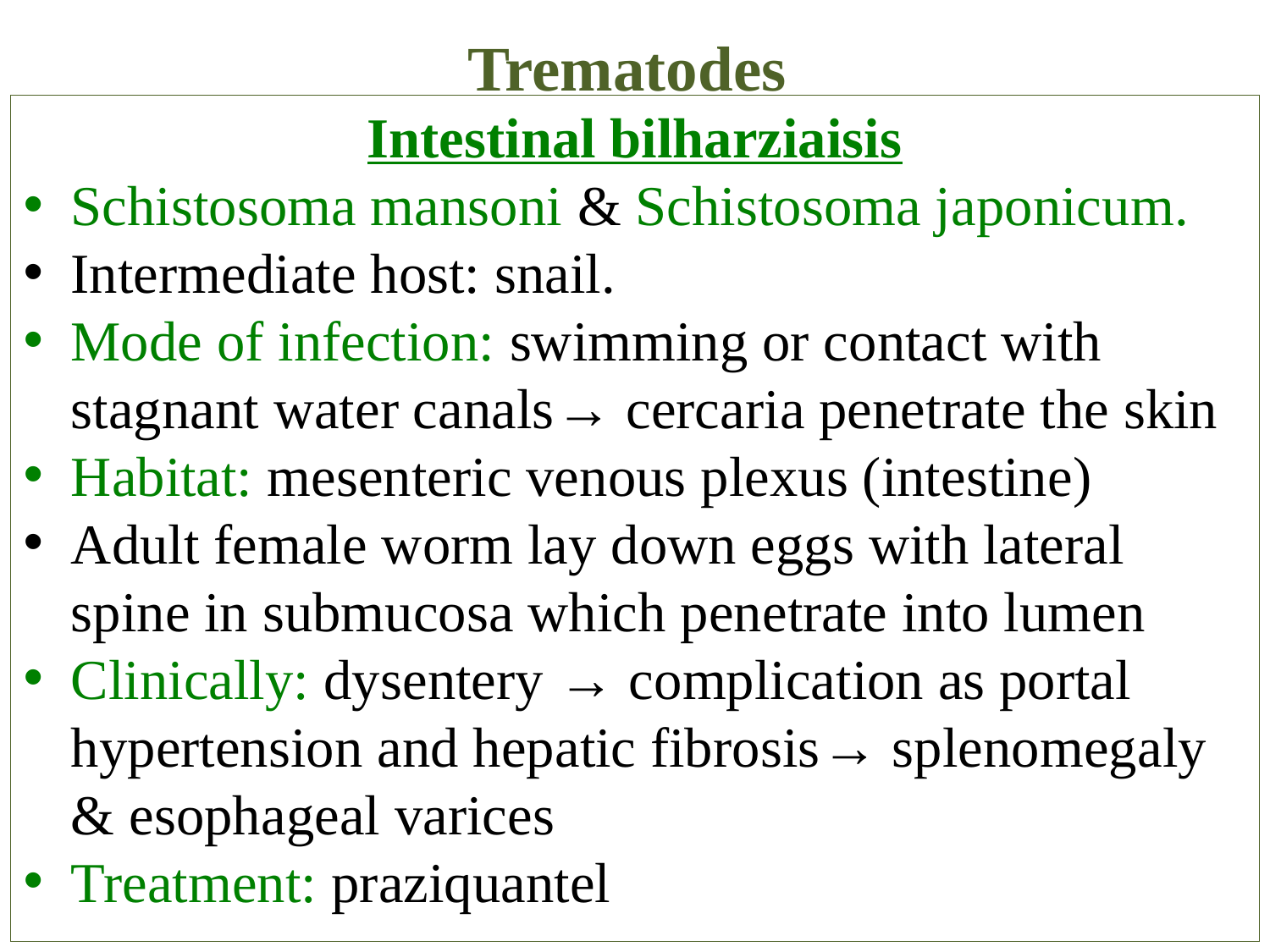

# Trematodes
Intestinal bilharziaisis
Schistosoma mansoni & Schistosoma japonicum.
Intermediate host: snail.
Mode of infection: swimming or contact with stagnant water canals→ cercaria penetrate the skin
Habitat: mesenteric venous plexus (intestine)
Adult female worm lay down eggs with lateral spine in submucosa which penetrate into lumen
Clinically: dysentery → complication as portal hypertension and hepatic fibrosis→ splenomegaly & esophageal varices
Treatment: praziquantel